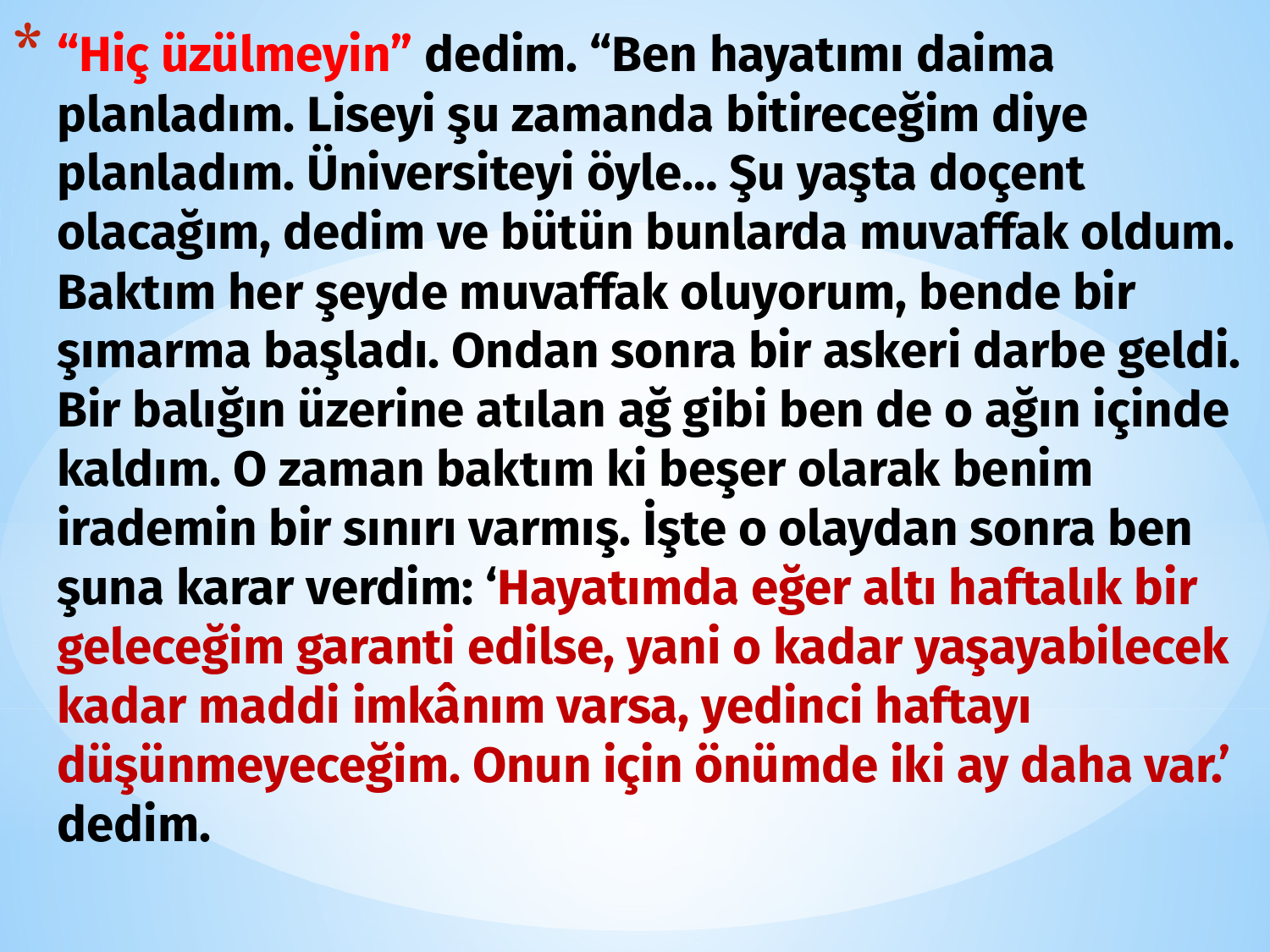

# “Hiç üzülmeyin” dedim. “Ben hayatımı daima planladım. Liseyi şu zamanda bitireceğim diye planladım. Üniversiteyi öyle… Şu yaşta doçent olacağım, dedim ve bütün bunlarda muvaffak oldum. Baktım her şeyde muvaffak oluyorum, bende bir şımarma başladı. Ondan sonra bir askeri darbe geldi. Bir balığın üzerine atılan ağ gibi ben de o ağın içinde kaldım. O zaman baktım ki beşer olarak benim irademin bir sınırı varmış. İşte o olaydan sonra ben şuna karar verdim: ‘Hayatımda eğer altı haftalık bir geleceğim garanti edilse, yani o kadar yaşayabilecek kadar maddi imkânım varsa, yedinci haftayı düşünmeyeceğim. Onun için önümde iki ay daha var.’ dedim.